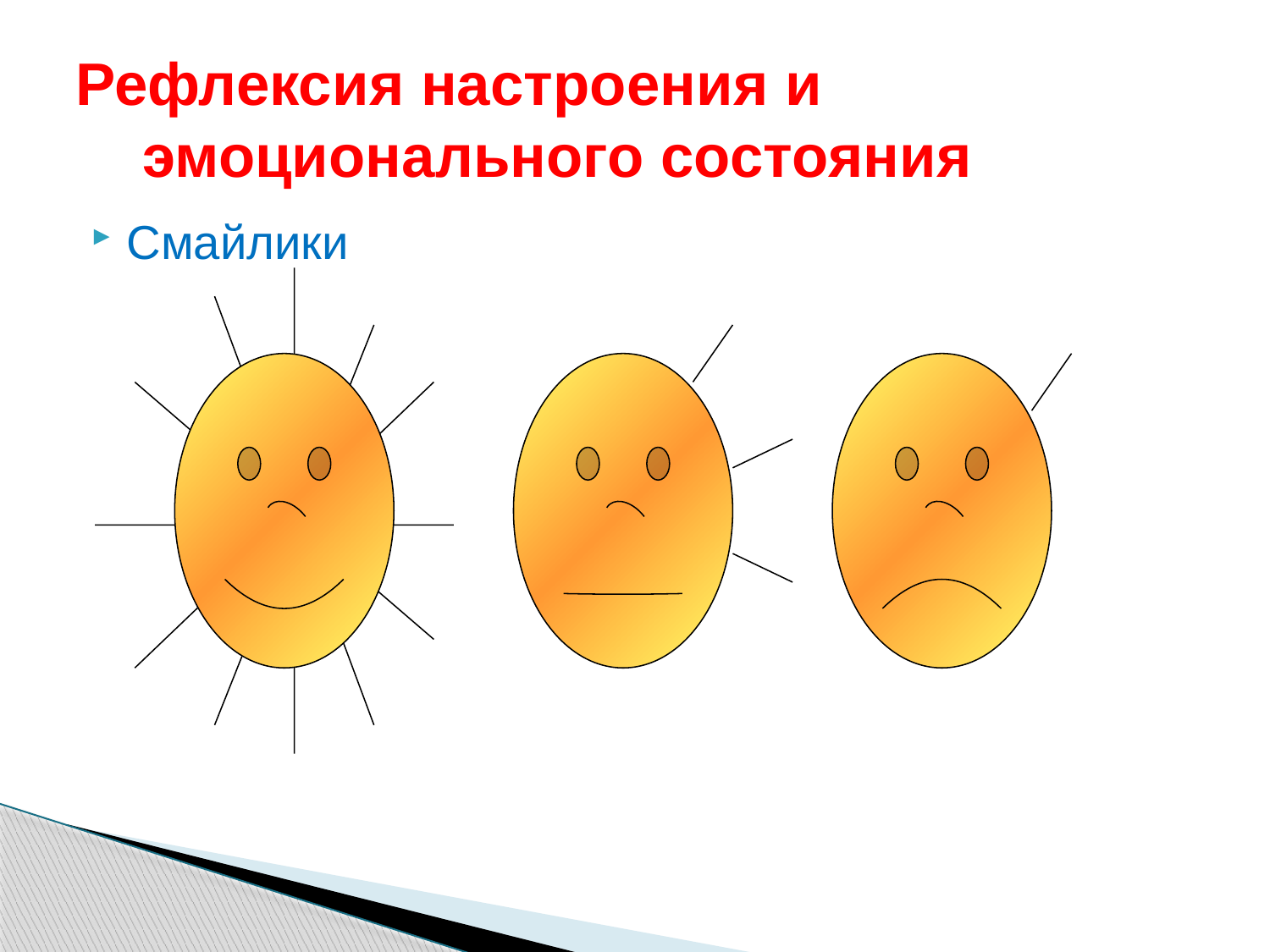

# Рефлексия настроения и эмоционального состояния
Смайлики